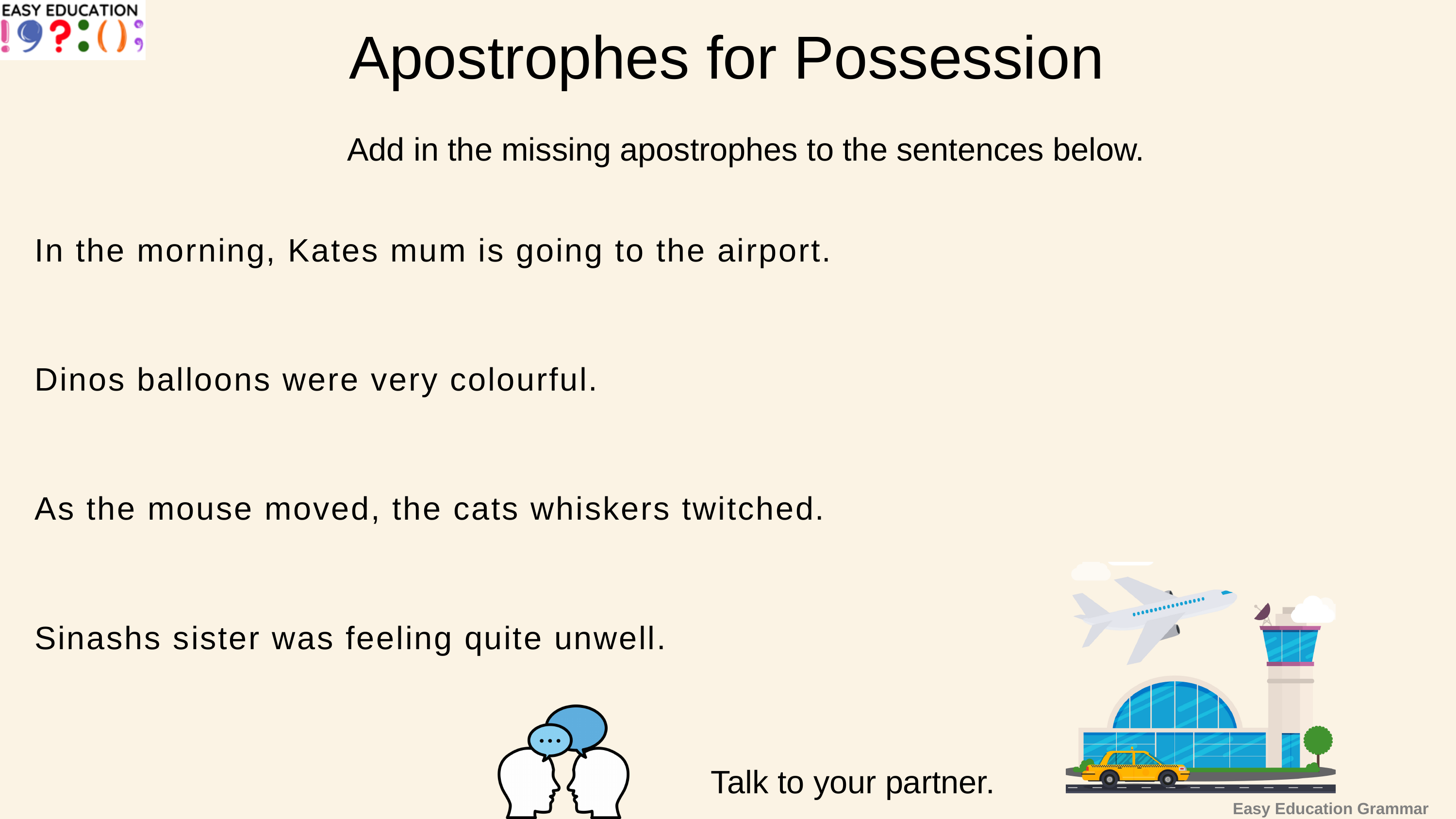

Apostrophes for Possession
Add in the missing apostrophes to the sentences below.
In the morning, Kates mum is going to the airport.
Dinos balloons were very colourful.
As the mouse moved, the cats whiskers twitched.

Sinashs sister was feeling quite unwell.

Talk to your partner.